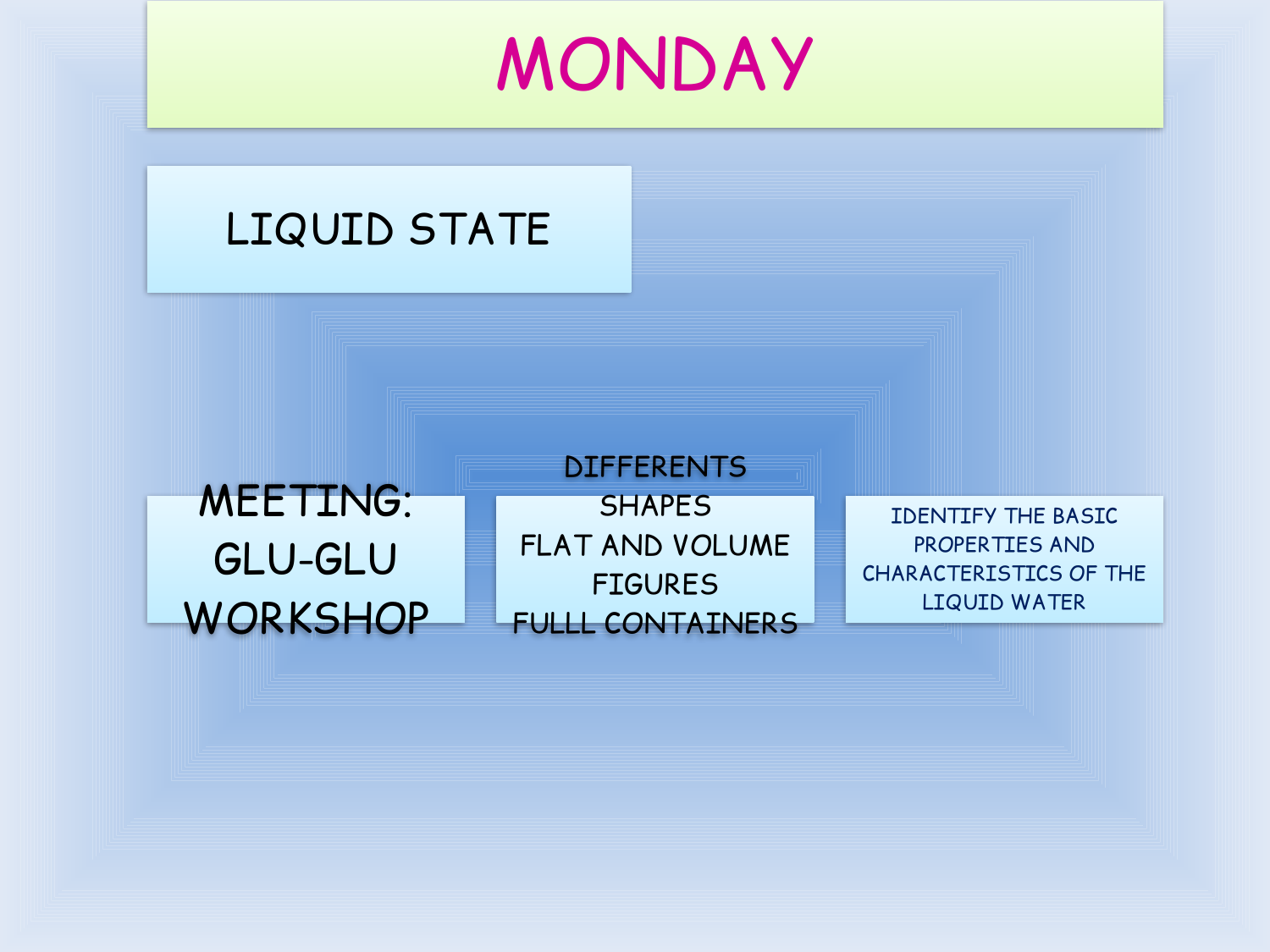

MONDAY
LIQUID STATE
MEETING: GLU-GLU
WORKSHOP
DIFFERENTS SHAPES
FLAT AND VOLUME FIGURES
FULLL CONTAINERS
IDENTIFY THE BASIC PROPERTIES AND CHARACTERISTICS OF THE LIQUID WATER